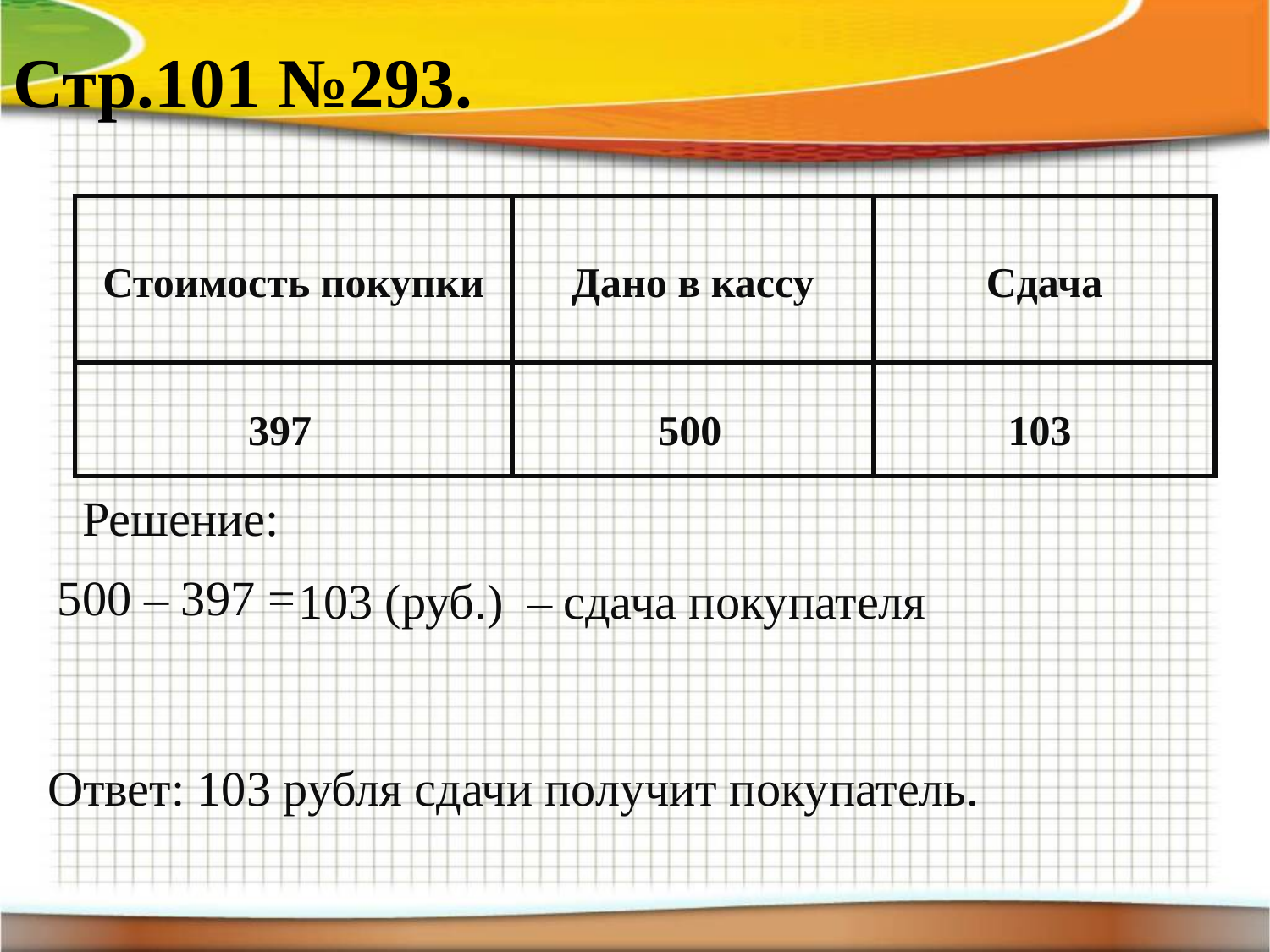

# Стр.101 №293.
| Стоимость покупки | Дано в кассу | Сдача |
| --- | --- | --- |
|  |  |  |
397
500
103
Решение:
500 – 397 =
– сдача покупателя
103 (руб.)
Ответ: 103 рубля сдачи получит покупатель.